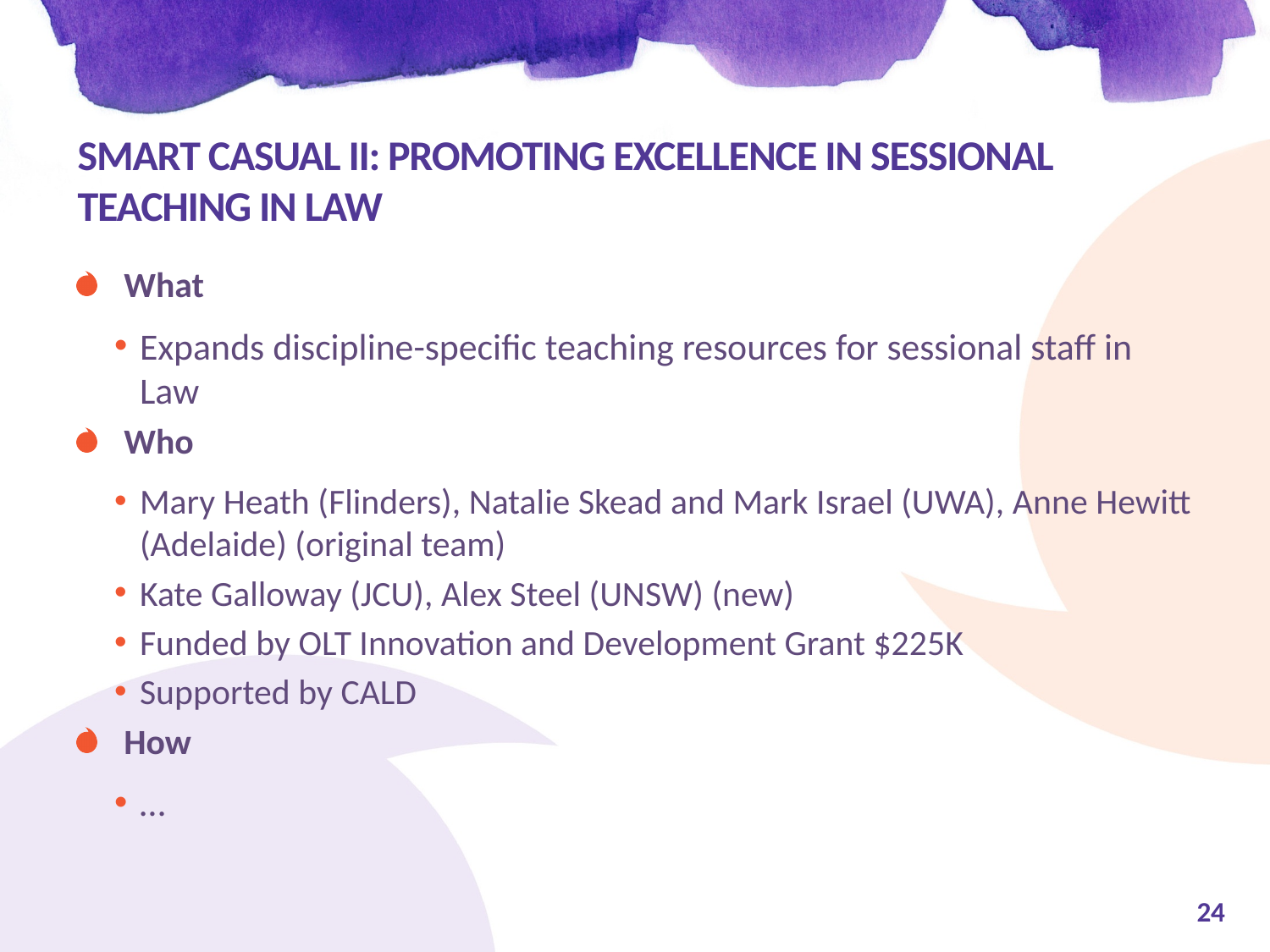

# Smart Casual II: Promoting Excellence in sessional Teaching in Law
What
Expands discipline-specific teaching resources for sessional staff in Law
Who
Mary Heath (Flinders), Natalie Skead and Mark Israel (UWA), Anne Hewitt (Adelaide) (original team)
Kate Galloway (JCU), Alex Steel (UNSW) (new)
Funded by OLT Innovation and Development Grant $225K
Supported by CALD
How
…

24